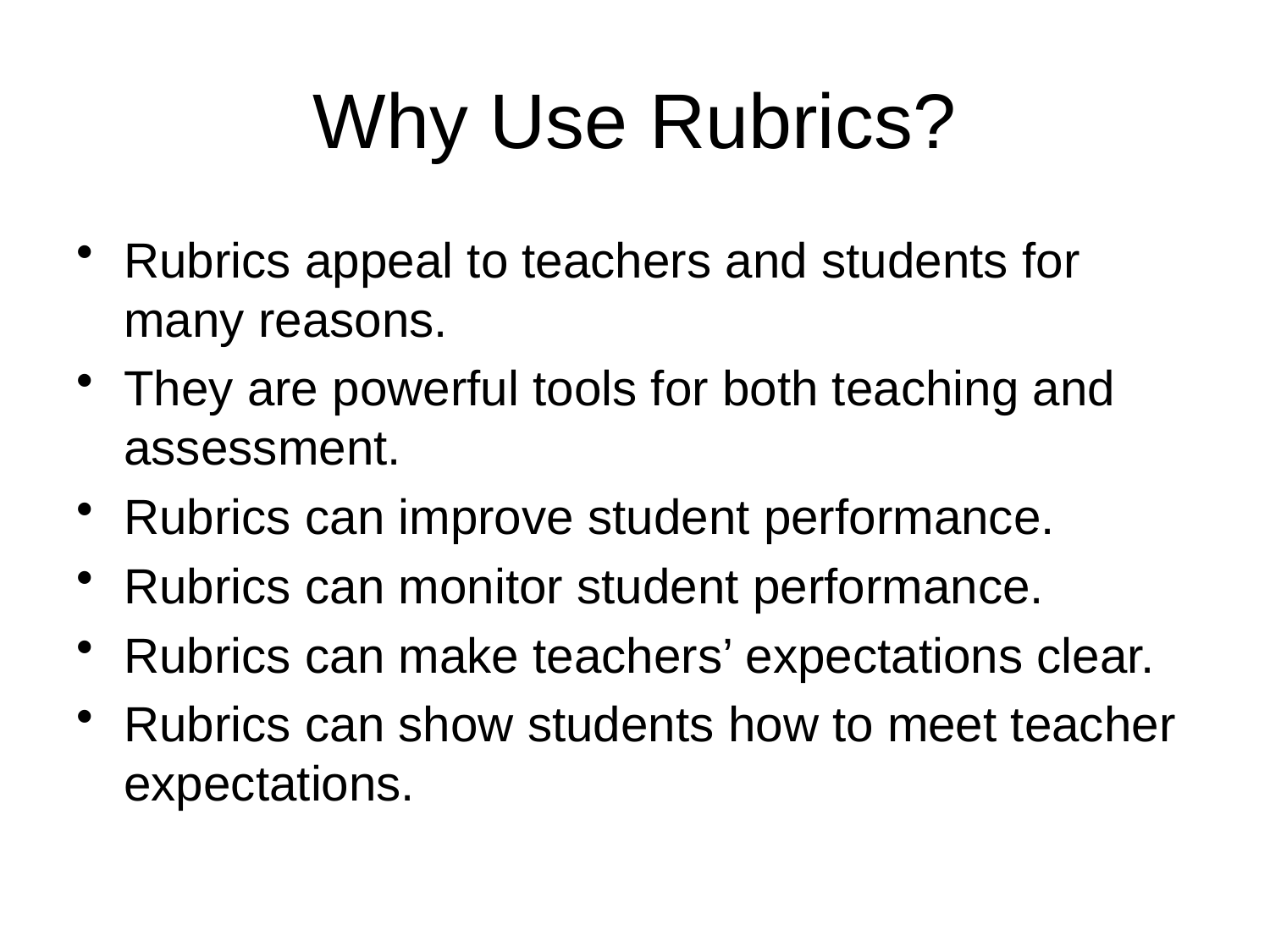

# Why Use Rubrics?
Rubrics appeal to teachers and students for many reasons.
They are powerful tools for both teaching and assessment.
Rubrics can improve student performance.
Rubrics can monitor student performance.
Rubrics can make teachers’ expectations clear.
Rubrics can show students how to meet teacher expectations.